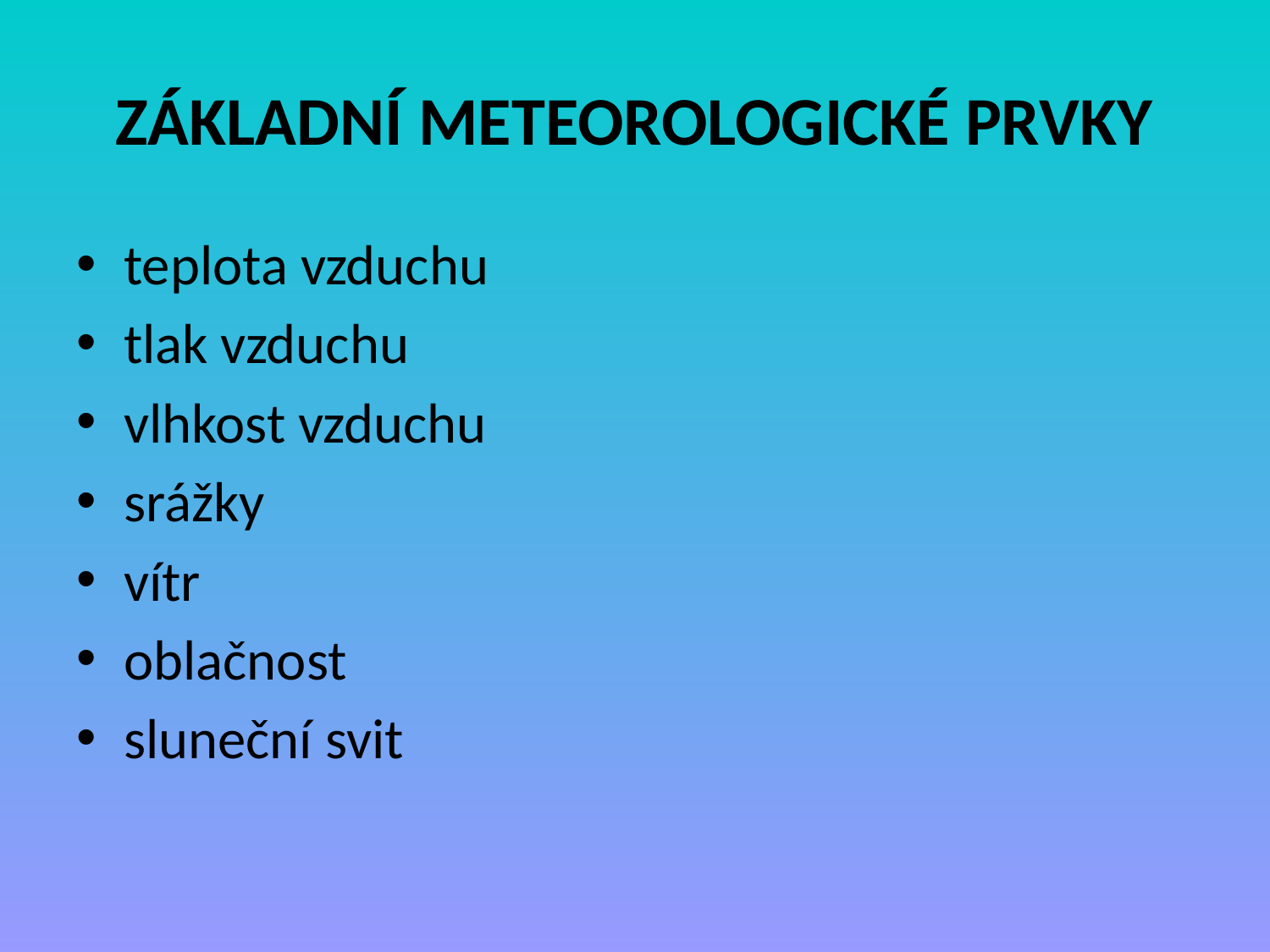

# ZÁKLADNÍ METEOROLOGICKÉ PRVKY
teplota vzduchu
tlak vzduchu
vlhkost vzduchu
srážky
vítr
oblačnost
sluneční svit